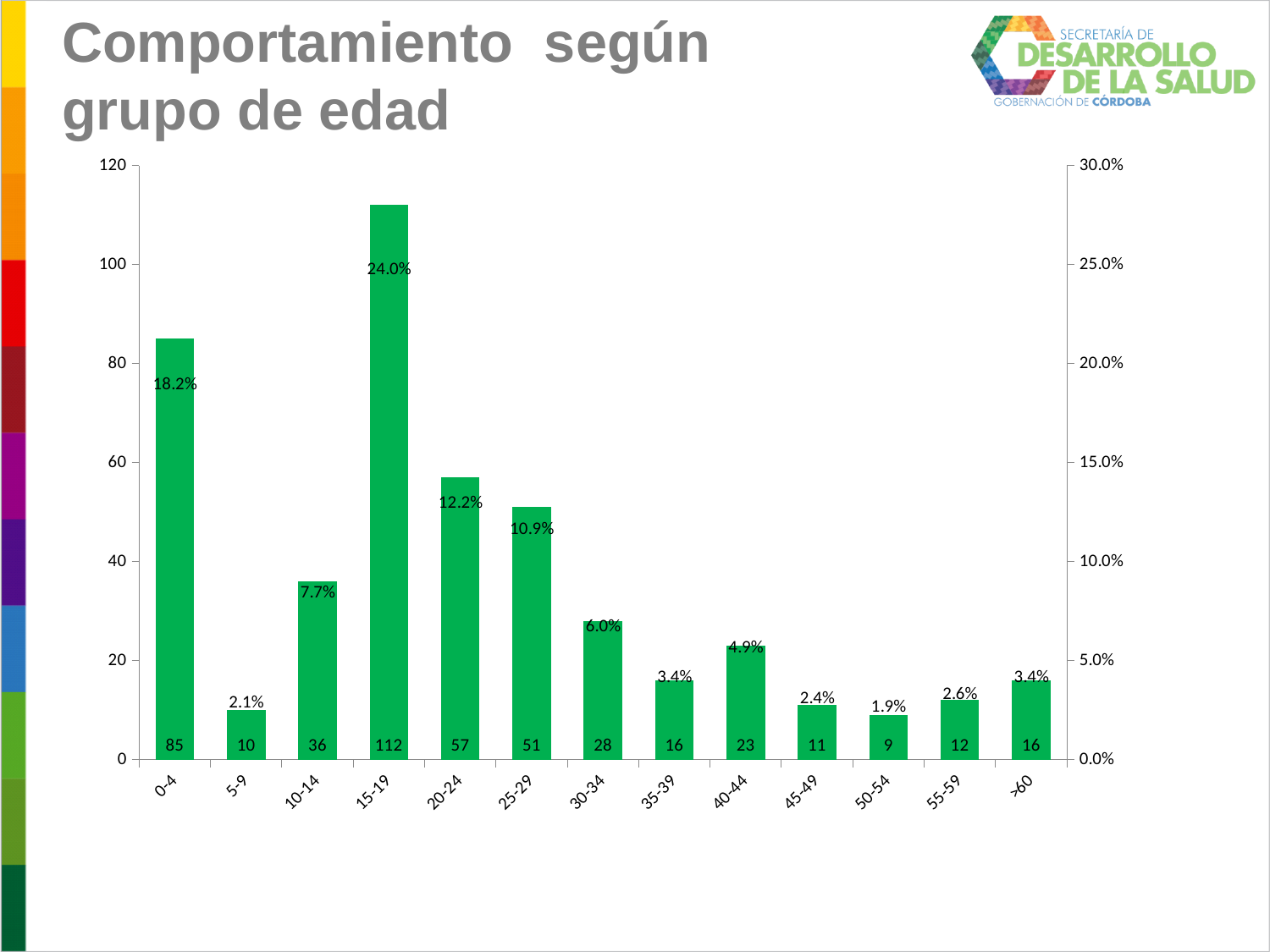

Comportamiento  según grupo de edad

### Chart

| Category | Casos | % de casos |
|---|---|---|
| 0-4 | 85.0 | 0.18240343347639484 |
| 5-9 | 10.0 | 0.02145922746781116 |
| 10-14 | 36.0 | 0.07725321888412018 |
| 15-19 | 112.0 | 0.24034334763948498 |
| 20-24 | 57.0 | 0.1223175965665236 |
| 25-29 | 51.0 | 0.10944206008583691 |
| 30-34 | 28.0 | 0.060085836909871244 |
| 35-39 | 16.0 | 0.034334763948497854 |
| 40-44 | 23.0 | 0.04935622317596566 |
| 45-49 | 11.0 | 0.023605150214592276 |
| 50-54 | 9.0 | 0.019313304721030045 |
| 55-59 | 12.0 | 0.02575107296137339 |
| >60 | 16.0 | 0.034334763948497854 |